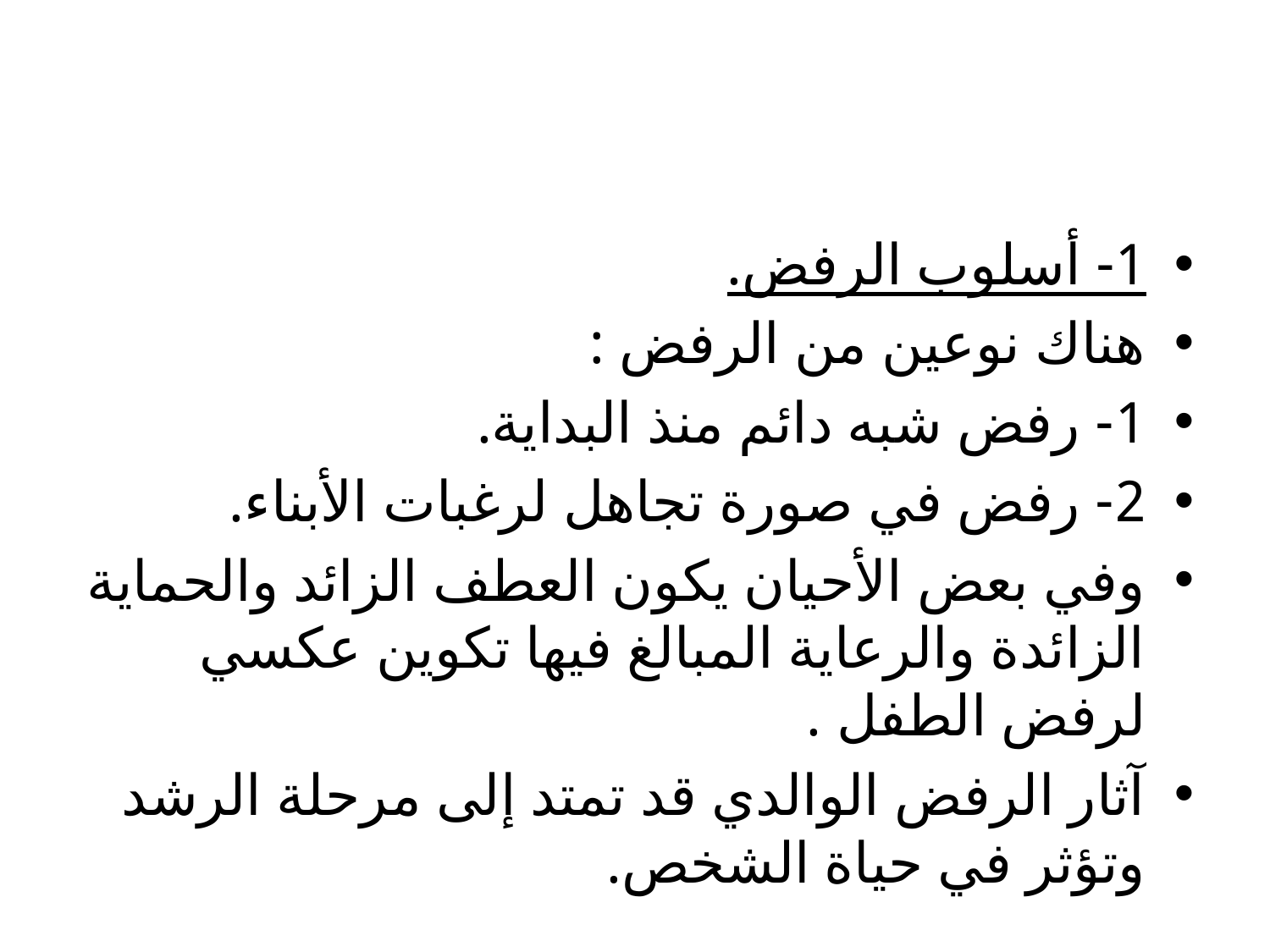

#
1- أسلوب الرفض.
هناك نوعين من الرفض :
1- رفض شبه دائم منذ البداية.
2- رفض في صورة تجاهل لرغبات الأبناء.
وفي بعض الأحيان يكون العطف الزائد والحماية الزائدة والرعاية المبالغ فيها تكوين عكسي لرفض الطفل .
آثار الرفض الوالدي قد تمتد إلى مرحلة الرشد وتؤثر في حياة الشخص.